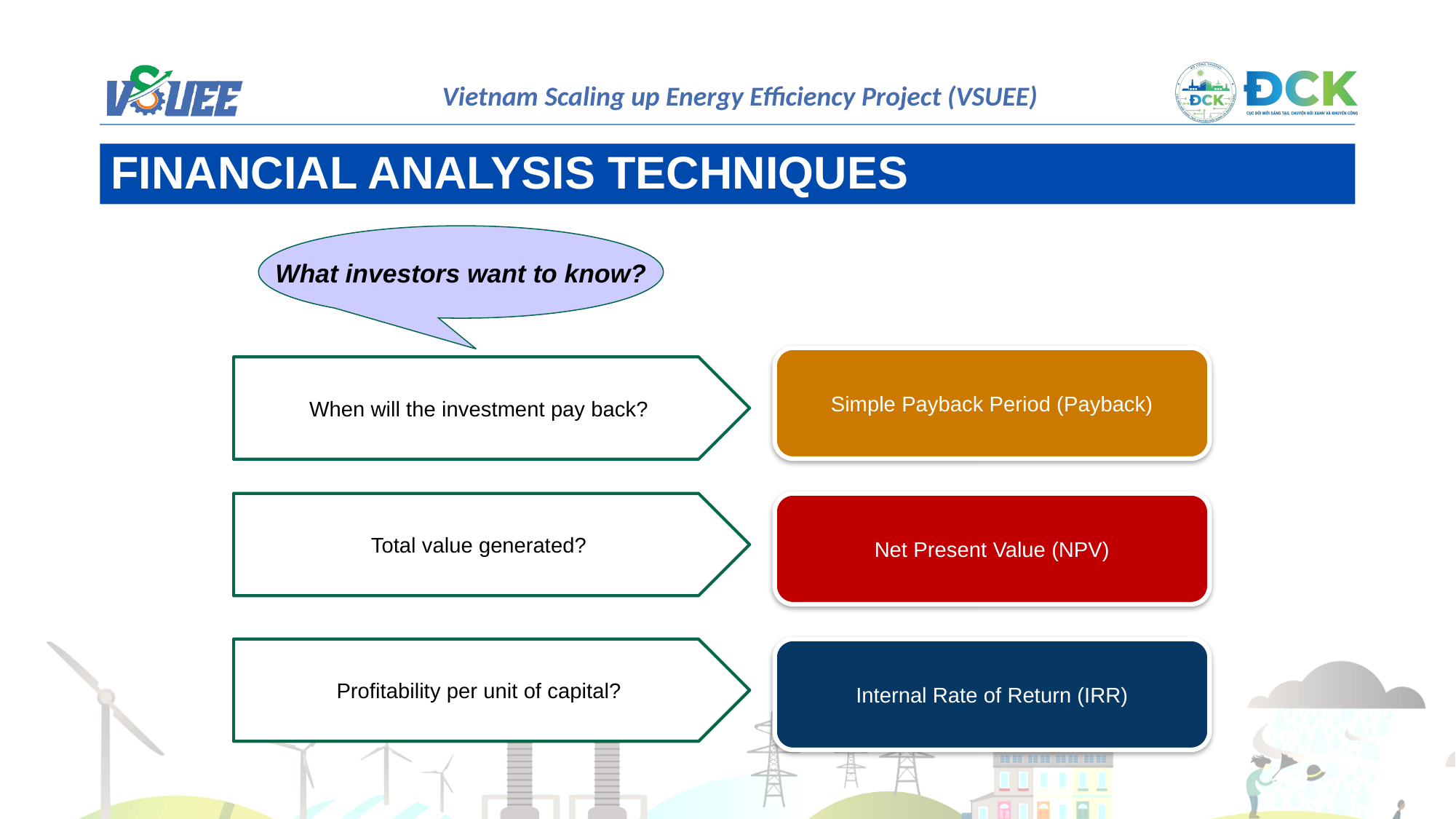

FINANCIAL ANALYSIS TECHNIQUES

What investors want to know?
Simple Payback Period (Payback)
When will the investment pay back?
Total value generated?
Net Present Value (NPV)
Profitability per unit of capital?
Internal Rate of Return (IRR)